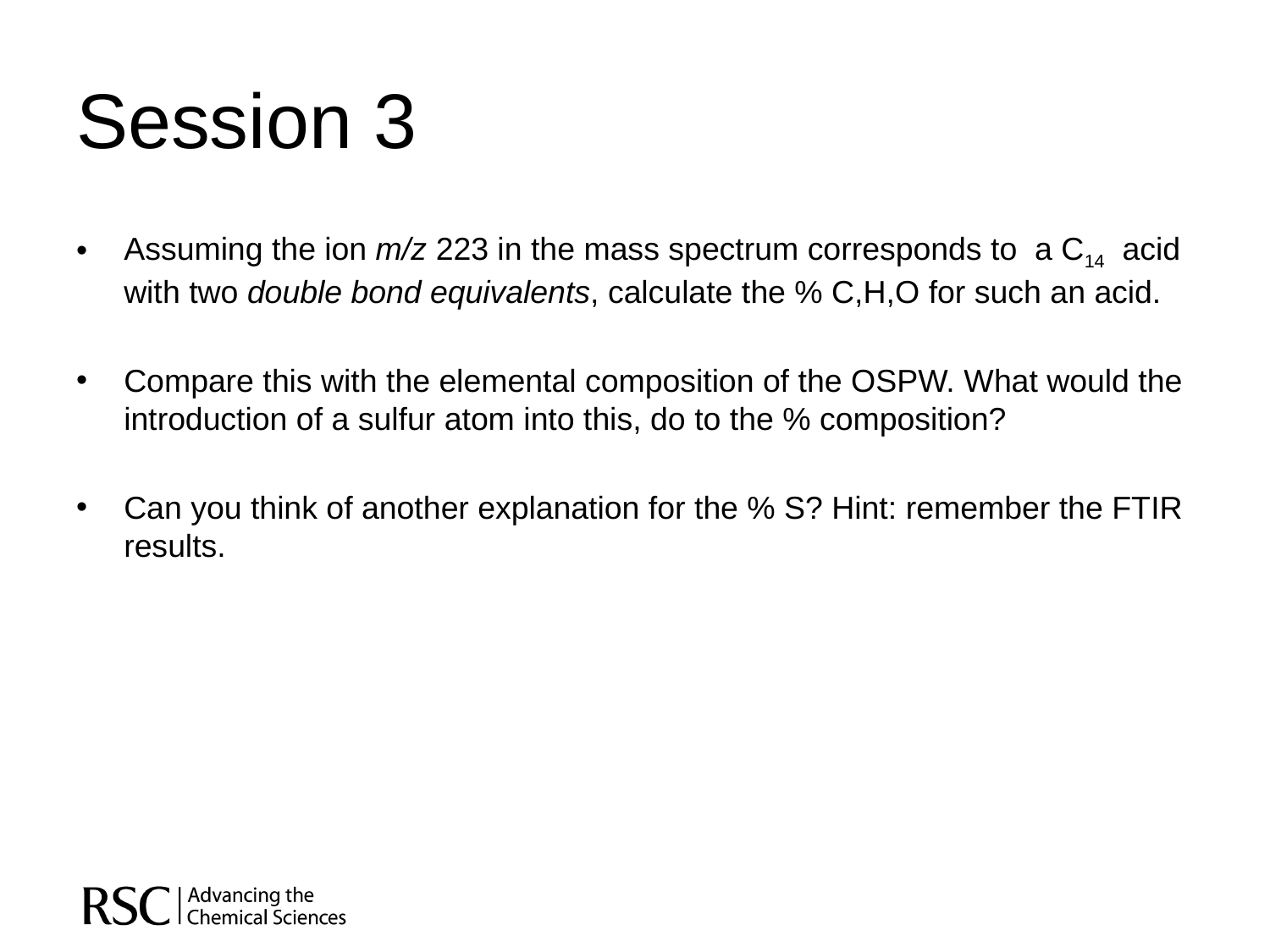

# Session 3
Assuming the ion m/z 223 in the mass spectrum corresponds to  a C14  acid with two double bond equivalents, calculate the % C,H,O for such an acid.

Compare this with the elemental composition of the OSPW. What would the introduction of a sulfur atom into this, do to the % composition?

Can you think of another explanation for the % S? Hint: remember the FTIR results.